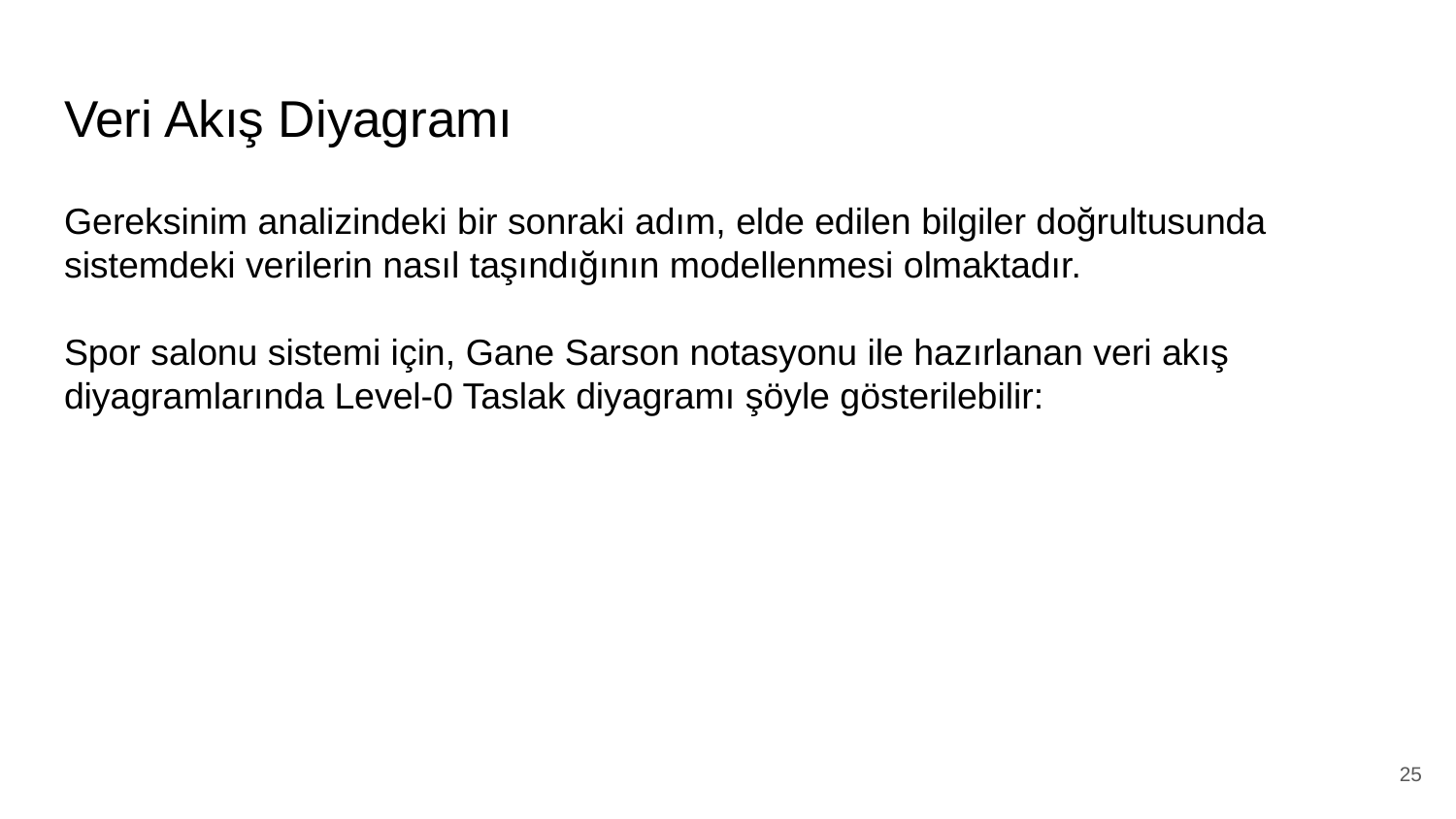

# Veri Akış Diyagramı
Gereksinim analizindeki bir sonraki adım, elde edilen bilgiler doğrultusunda sistemdeki verilerin nasıl taşındığının modellenmesi olmaktadır.

Spor salonu sistemi için, Gane Sarson notasyonu ile hazırlanan veri akış diyagramlarında Level-0 Taslak diyagramı şöyle gösterilebilir:
25